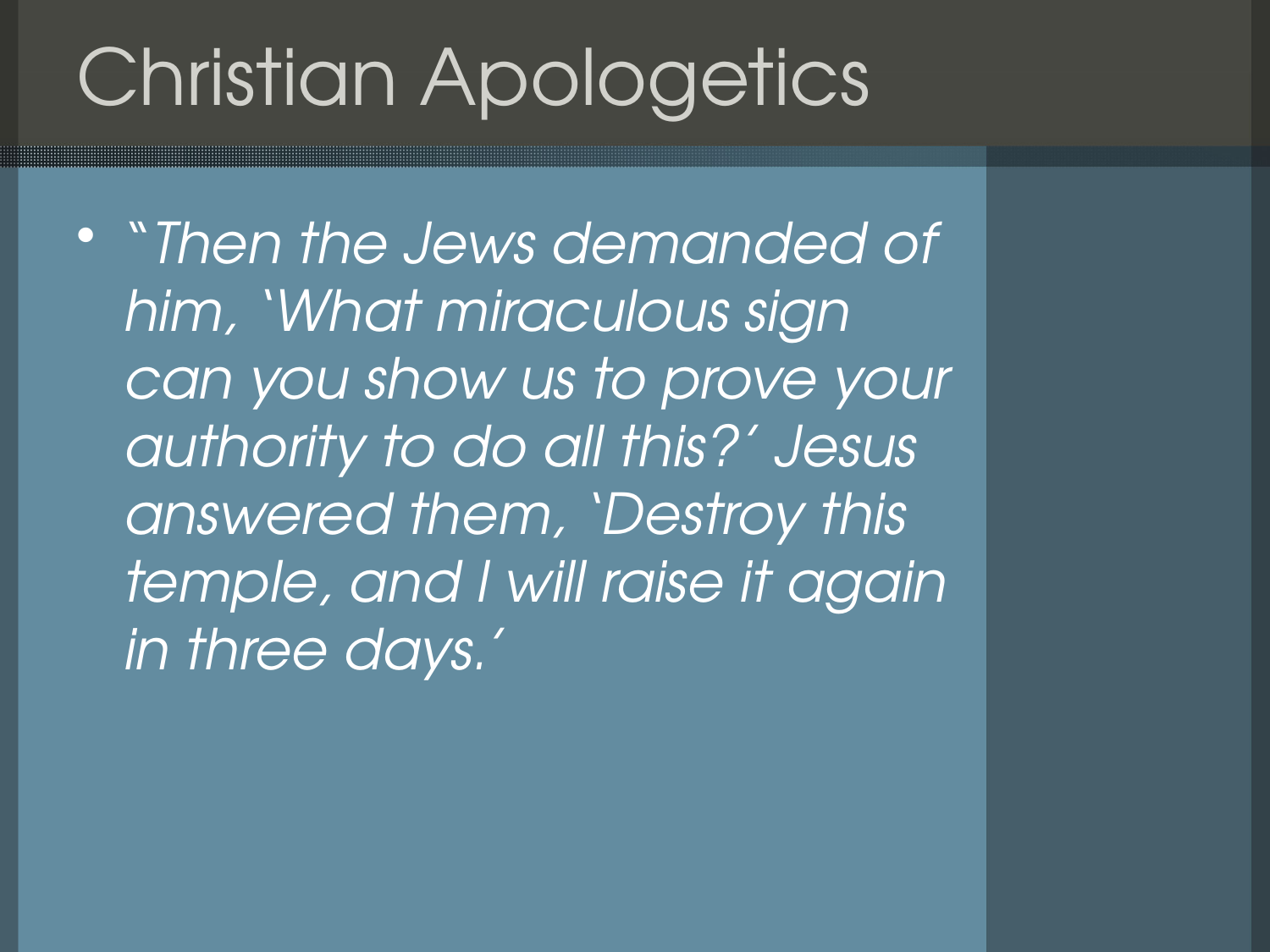

# Christian Apologetics
“Then the Jews demanded of him, ‘What miraculous sign can you show us to prove your authority to do all this?’ Jesus answered them, ‘Destroy this temple, and I will raise it again in three days.’